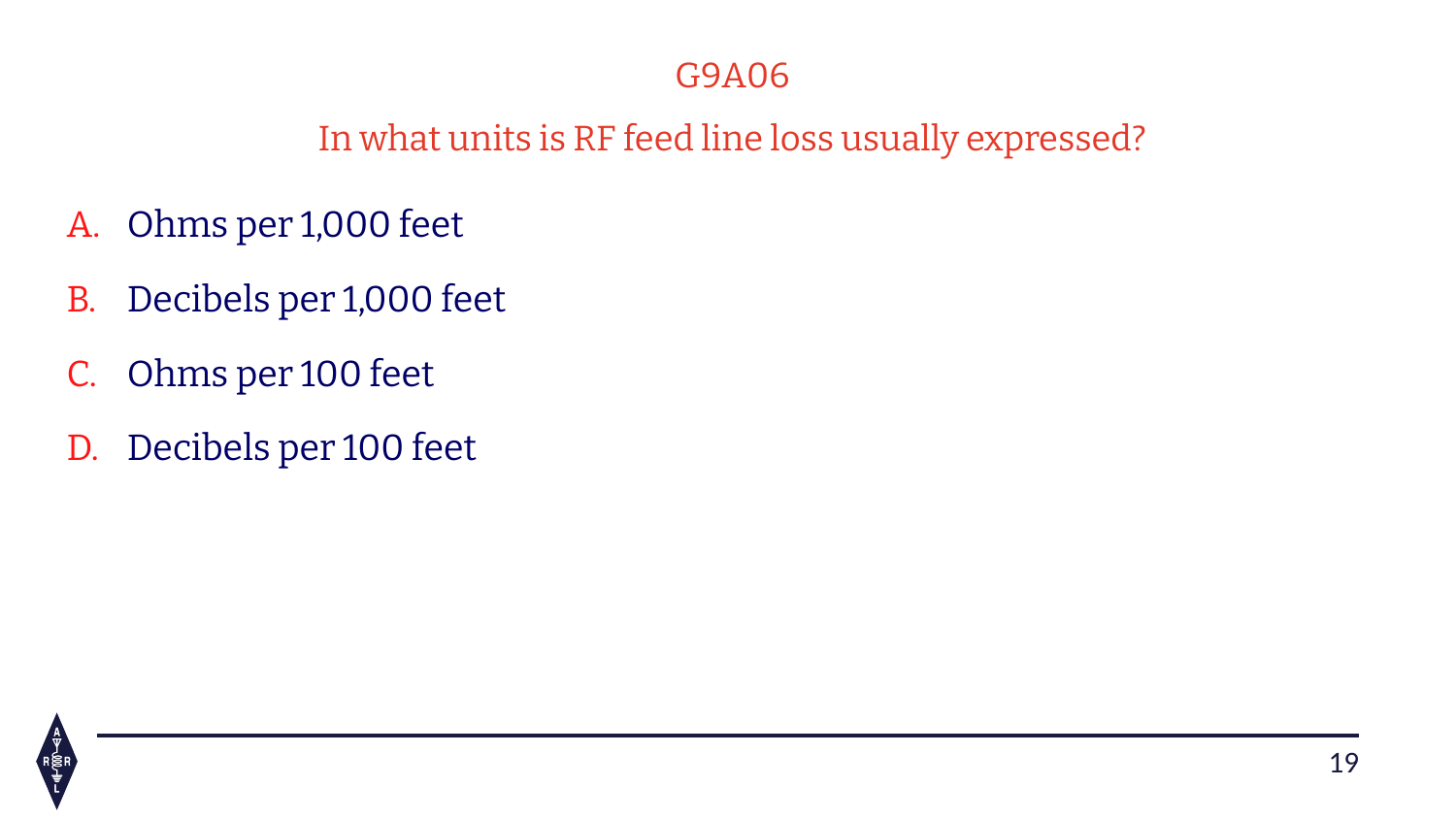

G9A06
In what units is RF feed line loss usually expressed?
Ohms per 1,000 feet
Decibels per 1,000 feet
Ohms per 100 feet
Decibels per 100 feet
19